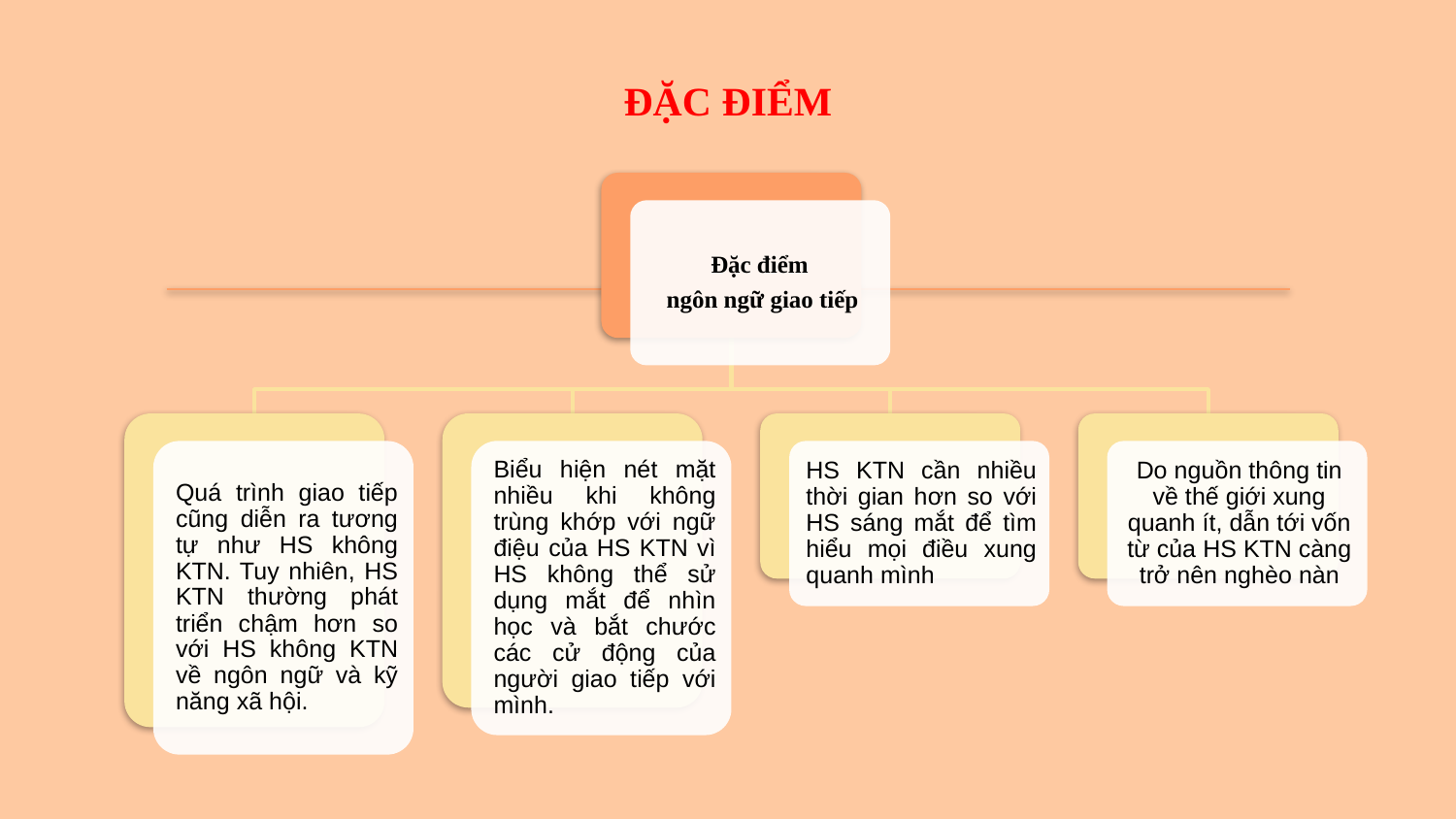

# ĐẶC ĐIỂM
Đặc điểm
ngôn ngữ giao tiếp
Quá trình giao tiếp cũng diễn ra tương tự như HS không KTN. Tuy nhiên, HS KTN thường phát triển chậm hơn so với HS không KTN về ngôn ngữ và kỹ năng xã hội.
Biểu hiện nét mặt nhiều khi không trùng khớp với ngữ điệu của HS KTN vì HS không thể sử dụng mắt để nhìn học và bắt chước các cử động của người giao tiếp với mình.
HS KTN cần nhiều thời gian hơn so với HS sáng mắt để tìm hiểu mọi điều xung quanh mình
Do nguồn thông tin về thế giới xung quanh ít, dẫn tới vốn từ của HS KTN càng trở nên nghèo nàn